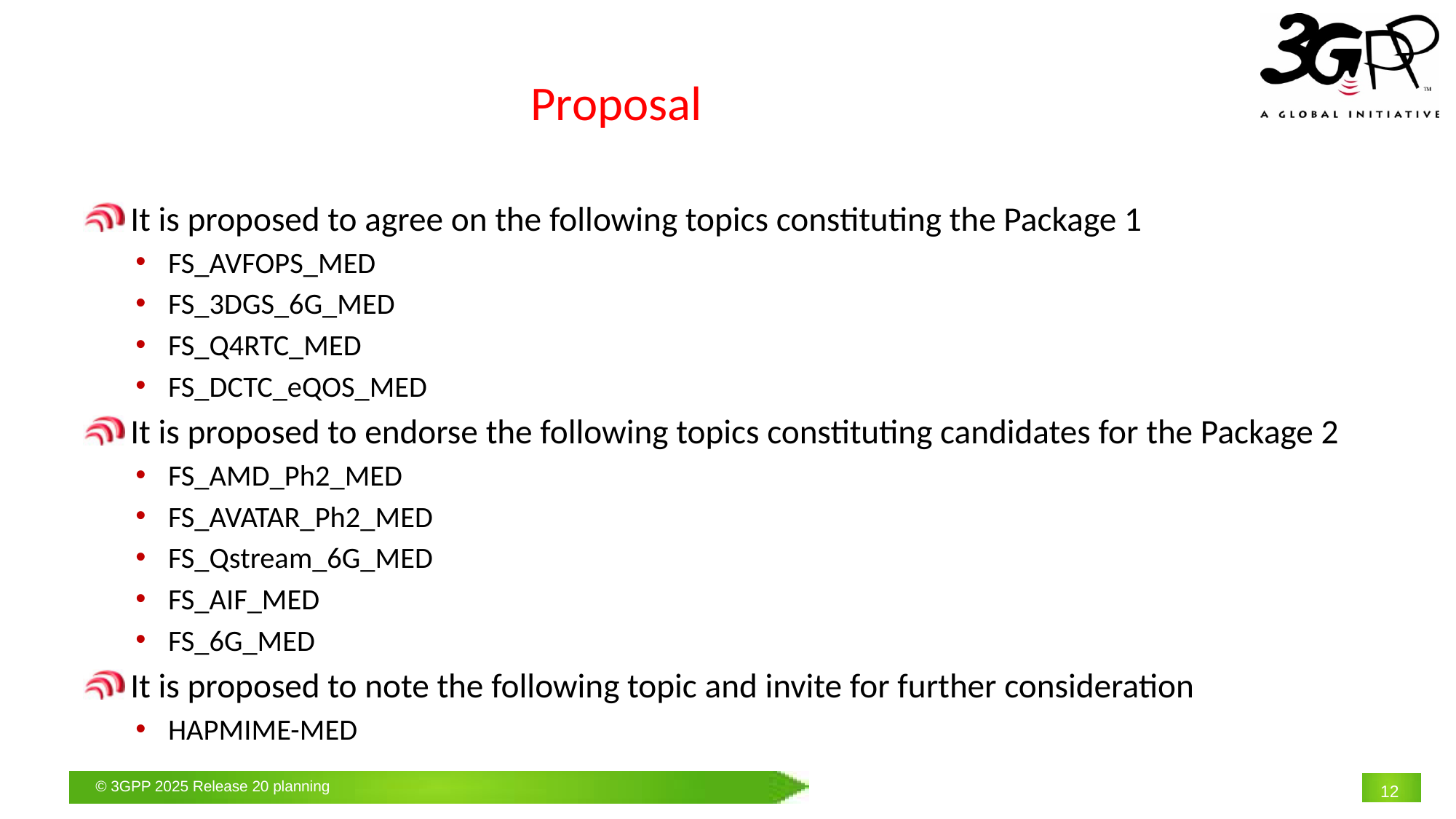

# Proposal
 It is proposed to agree on the following topics constituting the Package 1
FS_AVFOPS_MED
FS_3DGS_6G_MED
FS_Q4RTC_MED
FS_DCTC_eQOS_MED
 It is proposed to endorse the following topics constituting candidates for the Package 2
FS_AMD_Ph2_MED
FS_AVATAR_Ph2_MED
FS_Qstream_6G_MED
FS_AIF_MED
FS_6G_MED
 It is proposed to note the following topic and invite for further consideration
HAPMIME-MED

12